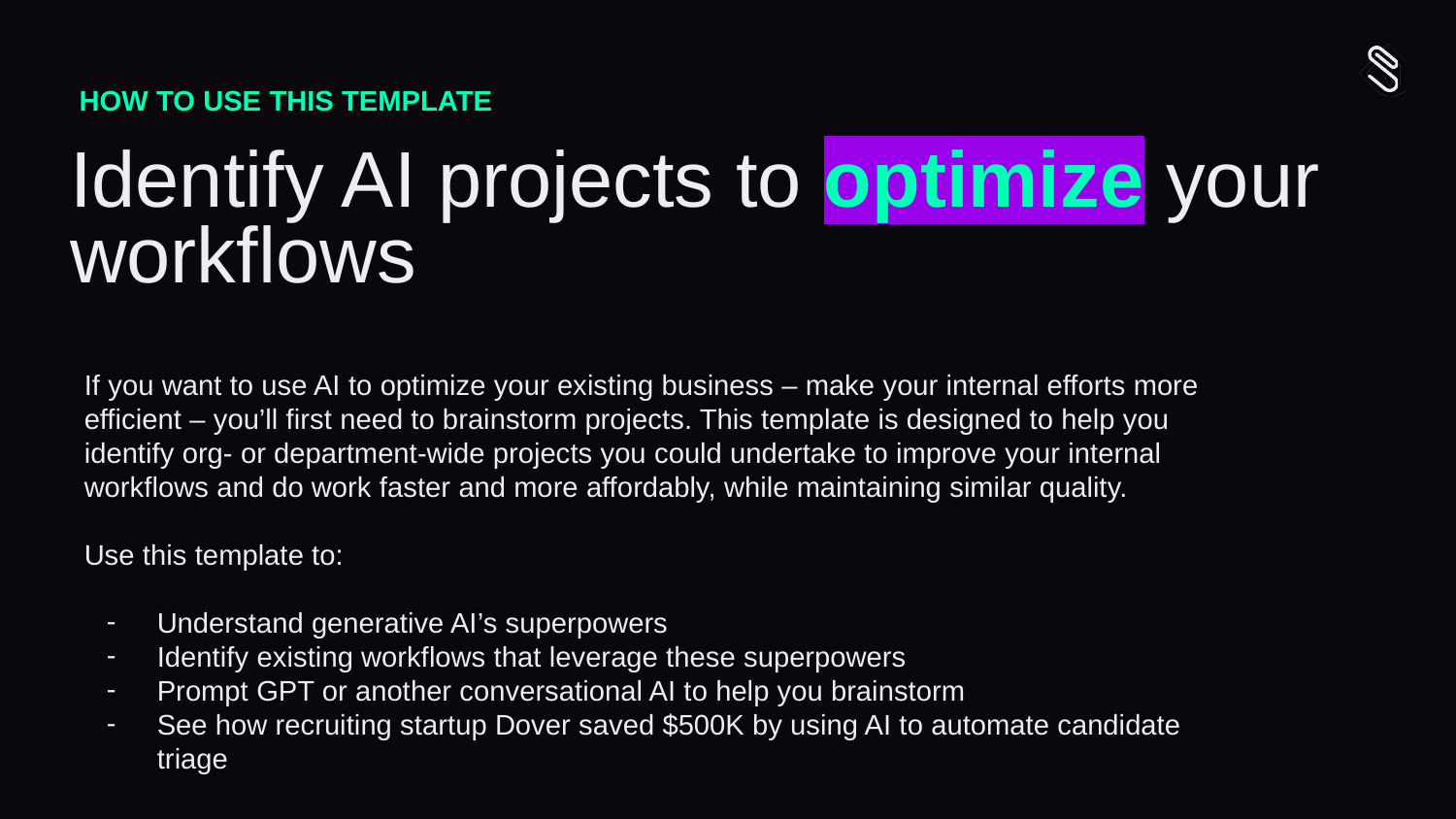

HOW TO USE THIS TEMPLATE
# Identify AI projects to optimize your workflows
If you want to use AI to optimize your existing business – make your internal efforts more efficient – you’ll first need to brainstorm projects. This template is designed to help you identify org- or department-wide projects you could undertake to improve your internal workflows and do work faster and more affordably, while maintaining similar quality.

Use this template to:

Understand generative AI’s superpowers
Identify existing workflows that leverage these superpowers
Prompt GPT or another conversational AI to help you brainstorm
See how recruiting startup Dover saved $500K by using AI to automate candidate triage